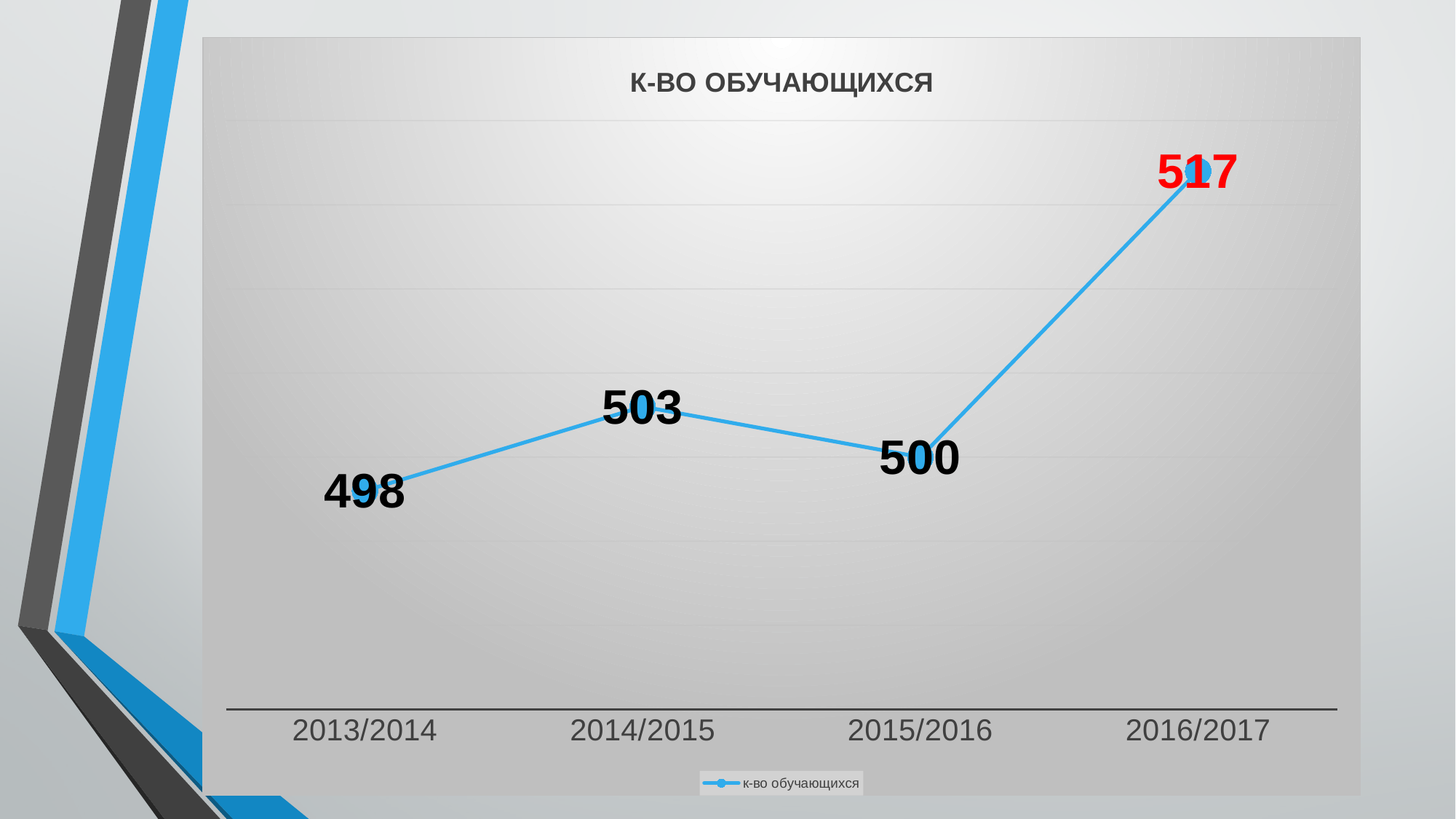

### Chart: К-ВО ОБУЧАЮЩИХСЯ

| Category | к-во обучающихся |
|---|---|
| 2013/2014 | 498.0 |
| 2014/2015 | 503.0 |
| 2015/2016 | 500.0 |
| 2016/2017 | 517.0 |